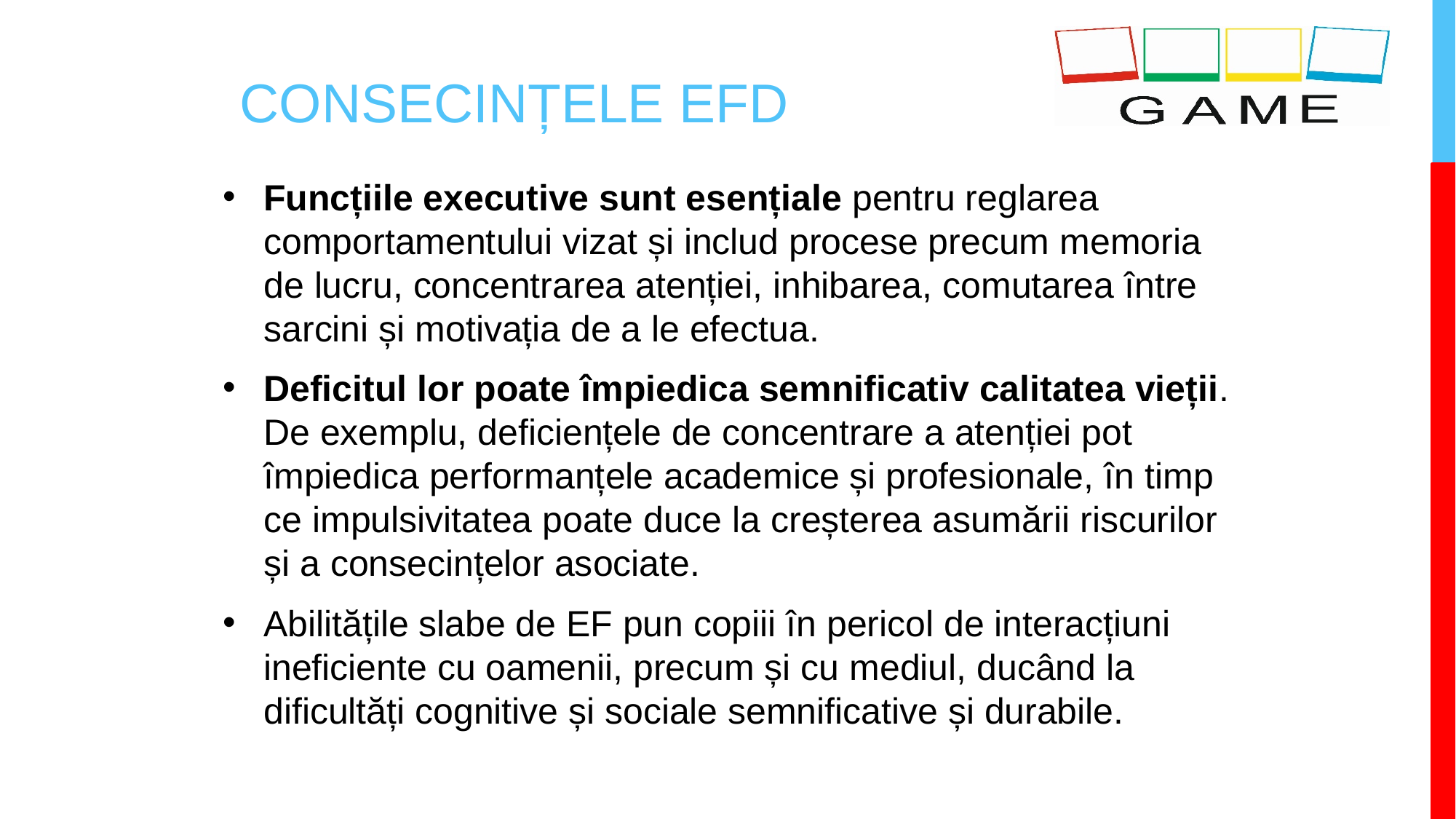

# CONSECINȚELE EFD
Funcțiile executive sunt esențiale pentru reglarea comportamentului vizat și includ procese precum memoria de lucru, concentrarea atenției, inhibarea, comutarea între sarcini și motivația de a le efectua.
Deficitul lor poate împiedica semnificativ calitatea vieții. De exemplu, deficiențele de concentrare a atenției pot împiedica performanțele academice și profesionale, în timp ce impulsivitatea poate duce la creșterea asumării riscurilor și a consecințelor asociate.
Abilitățile slabe de EF pun copiii în pericol de interacțiuni ineficiente cu oamenii, precum și cu mediul, ducând la dificultăți cognitive și sociale semnificative și durabile.